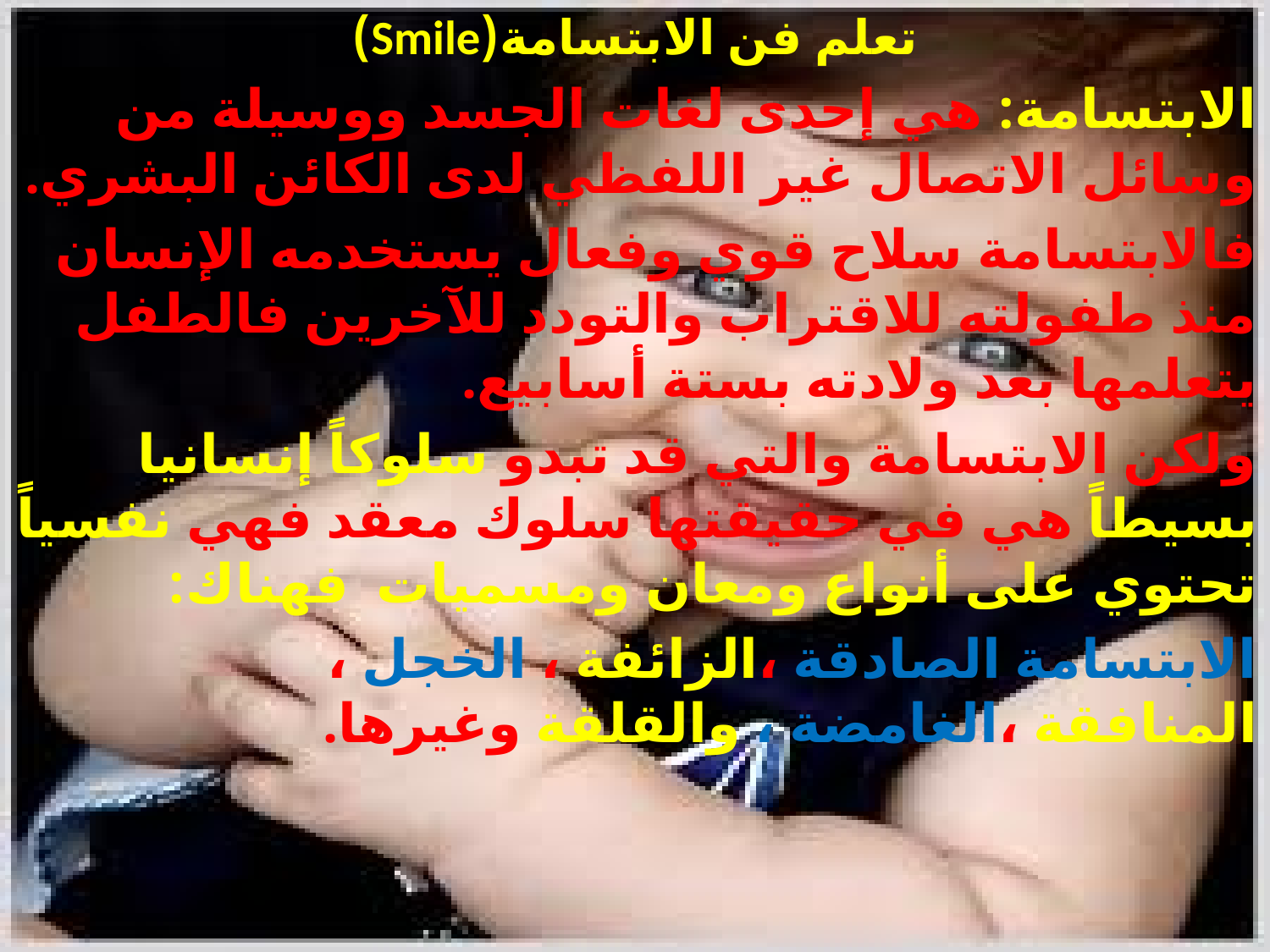

تعلم فن الابتسامة(Smile)
الابتسامة: هي إحدى لغات الجسد ووسيلة من وسائل الاتصال غير اللفظي لدى الكائن البشري.
فالابتسامة سلاح قوي وفعال يستخدمه الإنسان منذ طفولته للاقتراب والتودد للآخرين فالطفل يتعلمها بعد ولادته بستة أسابيع.
ولكن الابتسامة والتي قد تبدو سلوكاً إنسانيا بسيطاً هي في حقيقتها سلوك معقد فهي نفسياً تحتوي على أنواع ومعان ومسميات  فهناك:
الابتسامة الصادقة ،الزائفة ، الخجل ، المنافقة ،الغامضة ، والقلقة وغيرها.